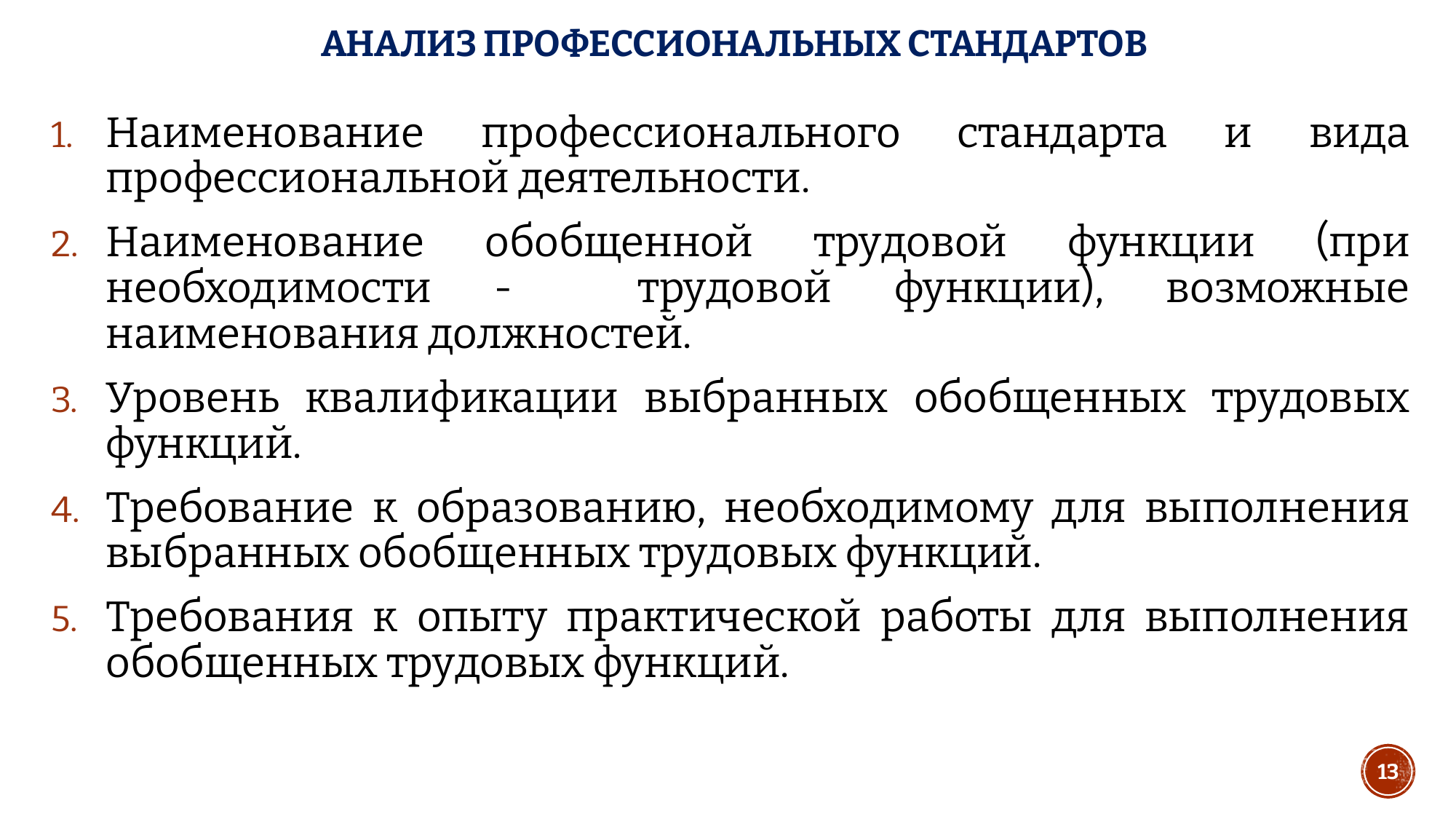

# Анализ профессиональных стандартов
Наименование профессионального стандарта и вида профессиональной деятельности.
Наименование обобщенной трудовой функции (при необходимости -  трудовой функции), возможные наименования должностей.
Уровень квалификации выбранных обобщенных трудовых функций.
Требование к образованию, необходимому для выполнения выбранных обобщенных трудовых функций.
Требования к опыту практической работы для выполнения обобщенных трудовых функций.
13